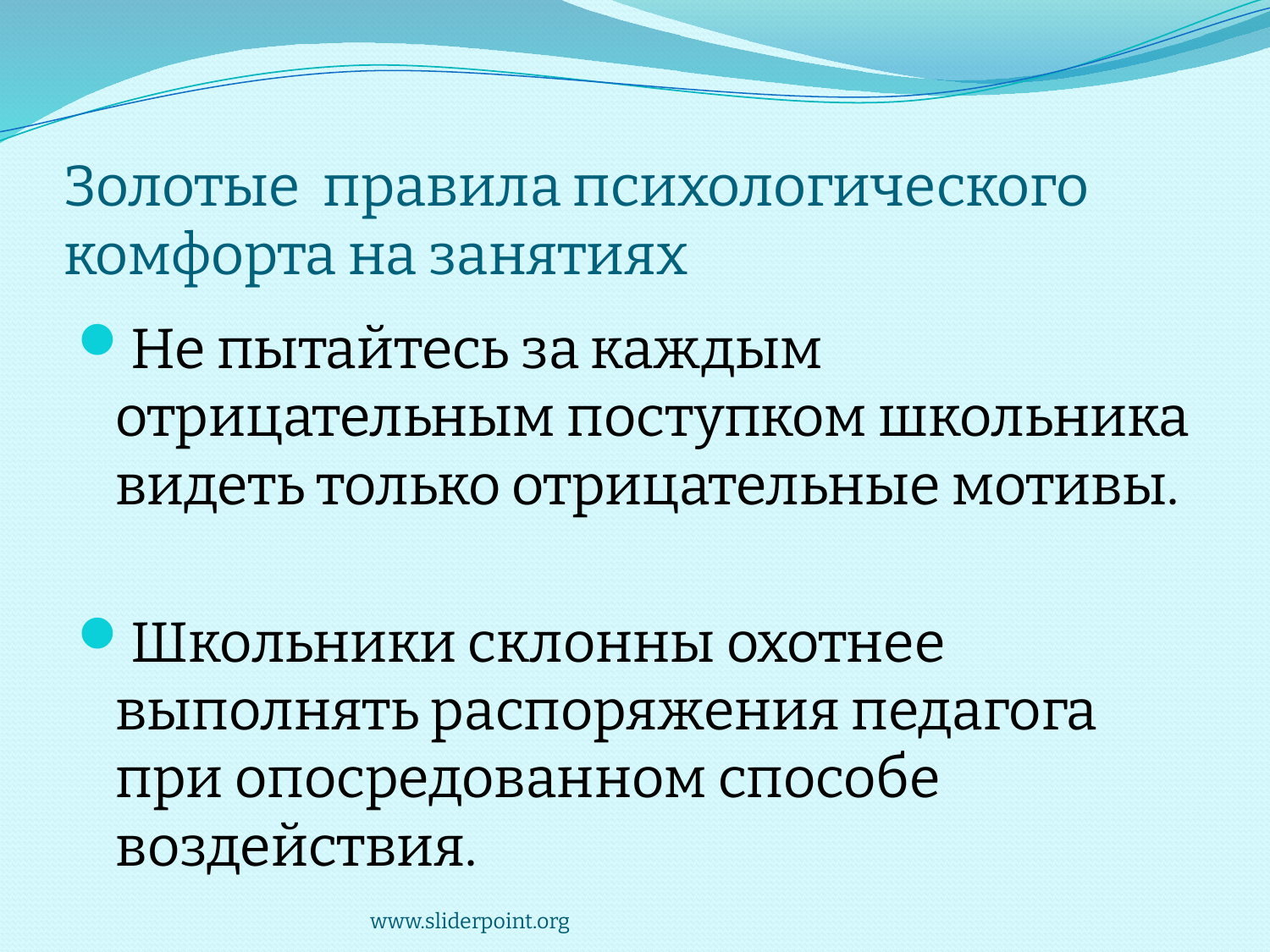

# Золотые  правила психологического комфорта на занятиях
Не пытайтесь за каждым отрицательным поступком школьника видеть только отрицательные мотивы.

Школьники склонны охотнее выполнять распоряжения педагога при опосредованном способе воздействия.

www.sliderpoint.org